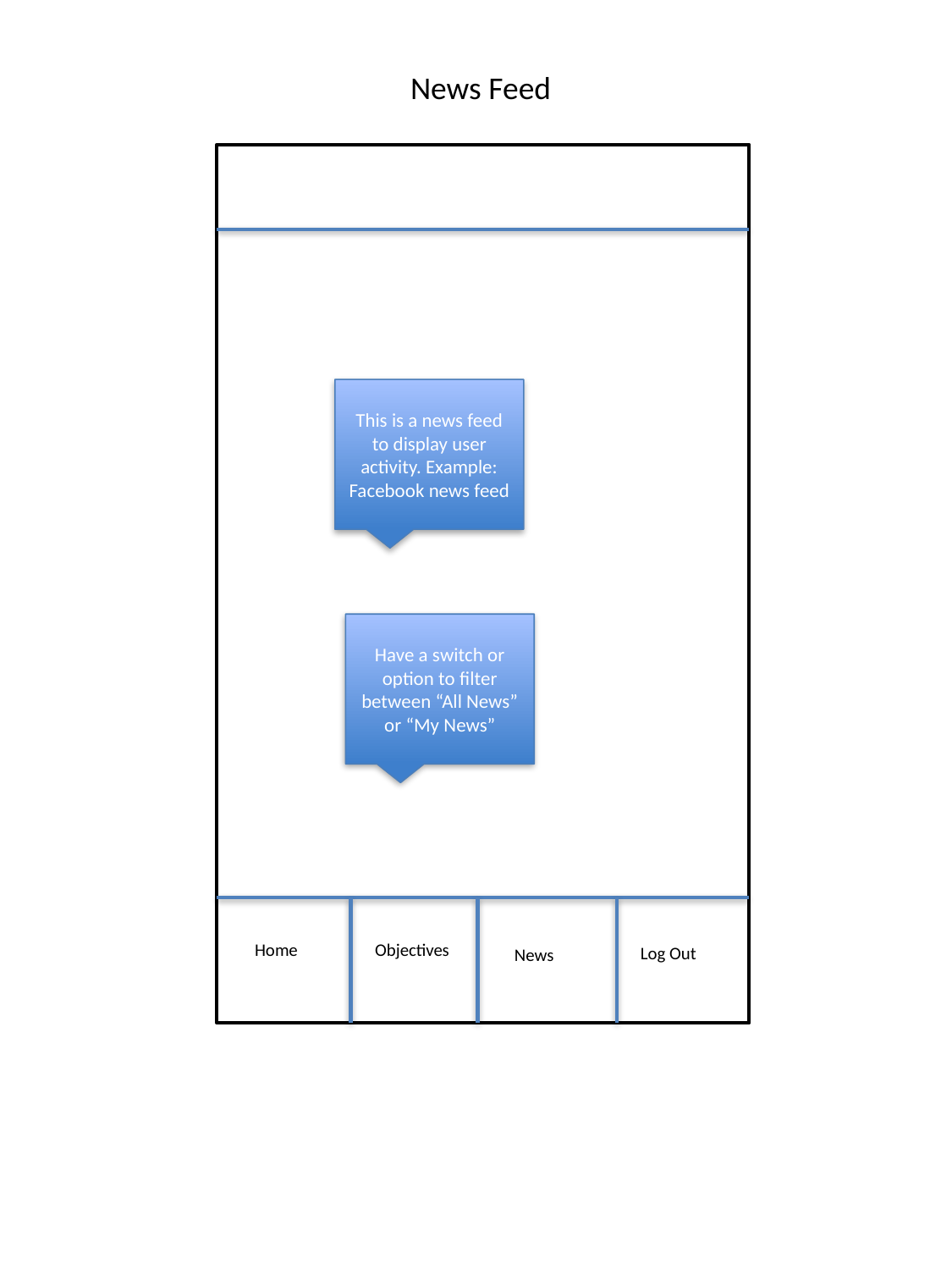

News Feed

This is a news feed to display user activity. Example: Facebook news feed
Have a switch or option to filter between “All News” or “My News”
Home
Objectives
Log Out
News